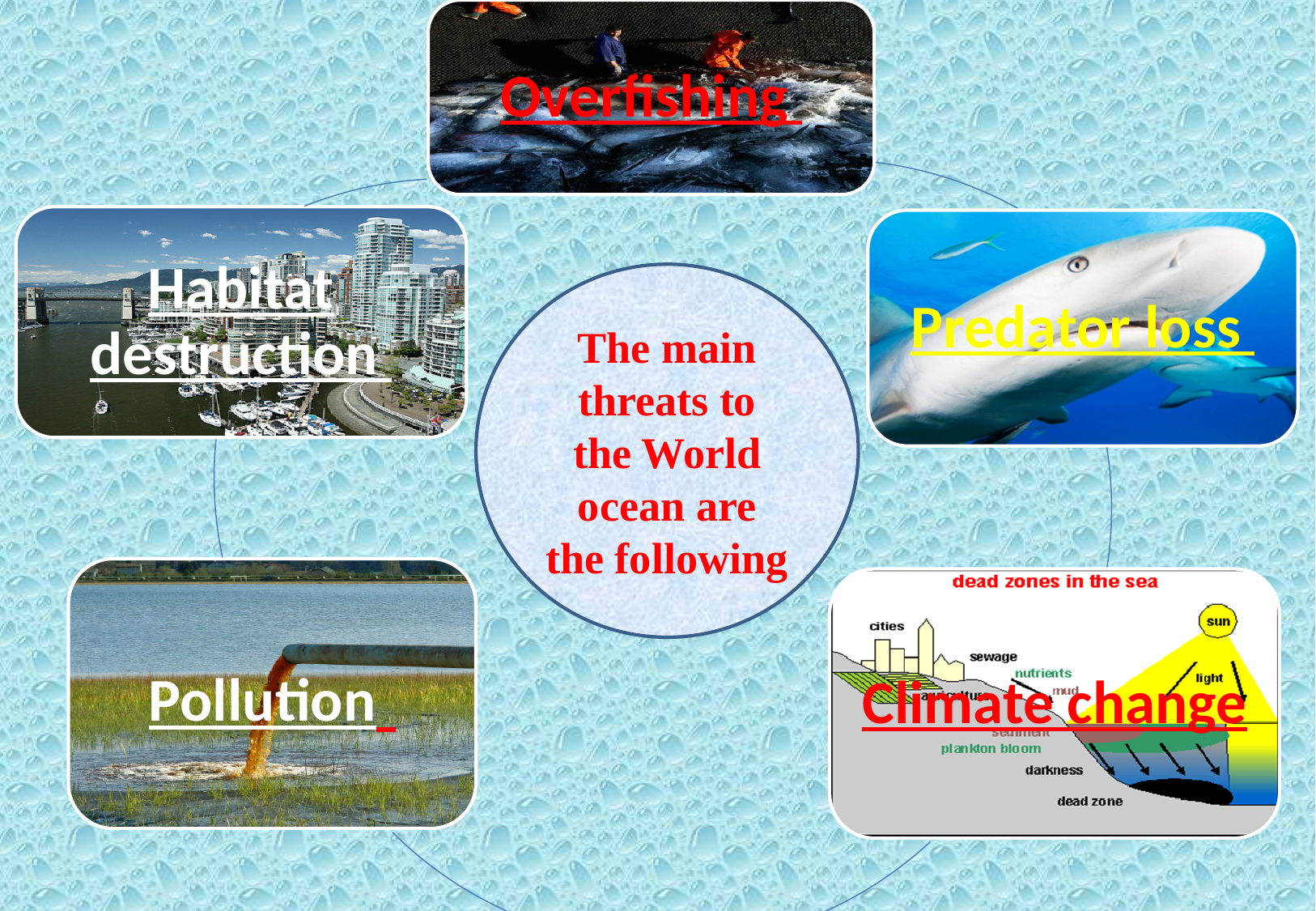

Overfishing
Predator loss
Climate change
Pollution
Habitat destruction
The main threats to the World ocean are the following